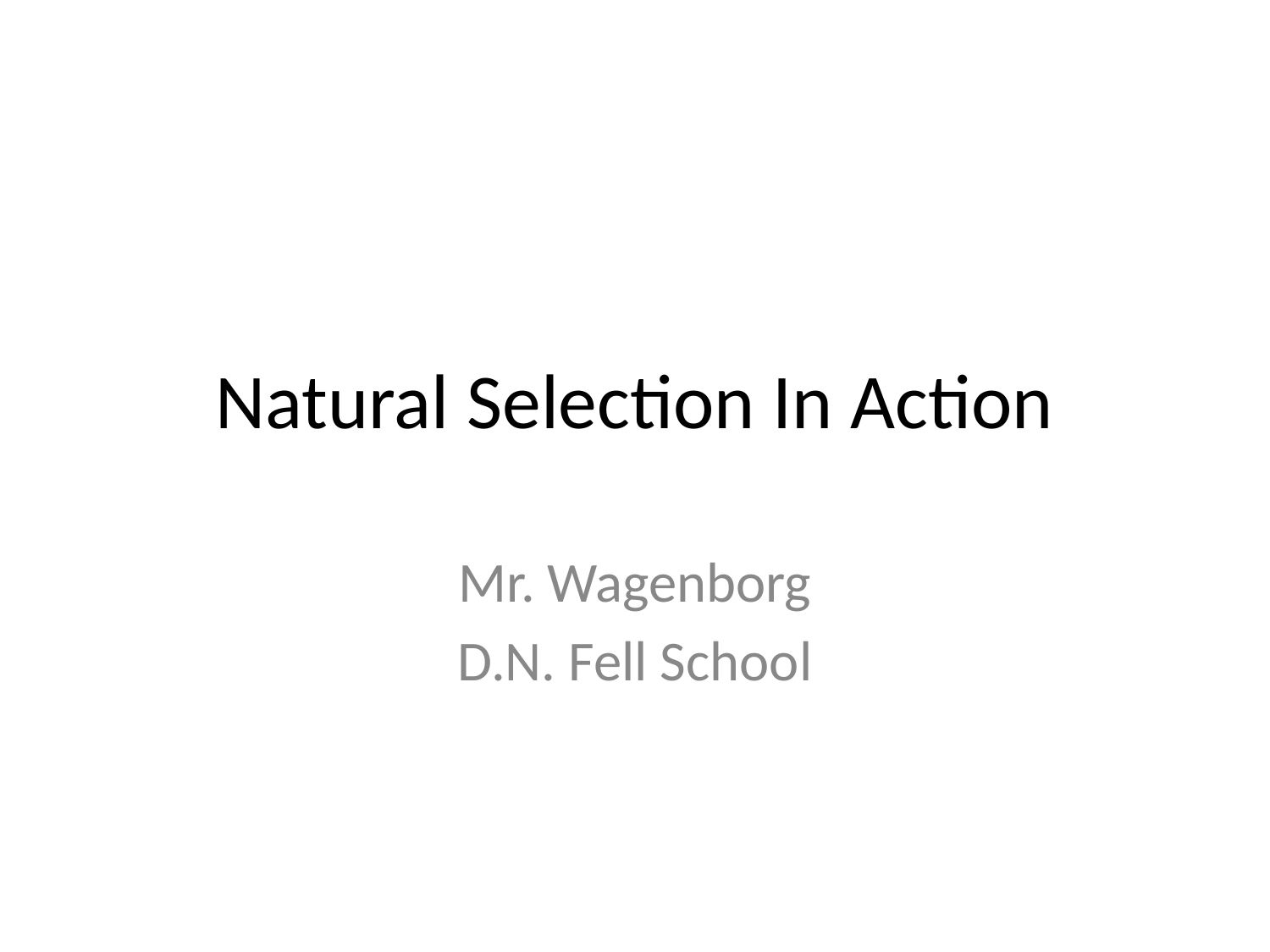

# Natural Selection In Action
Mr. Wagenborg
D.N. Fell School